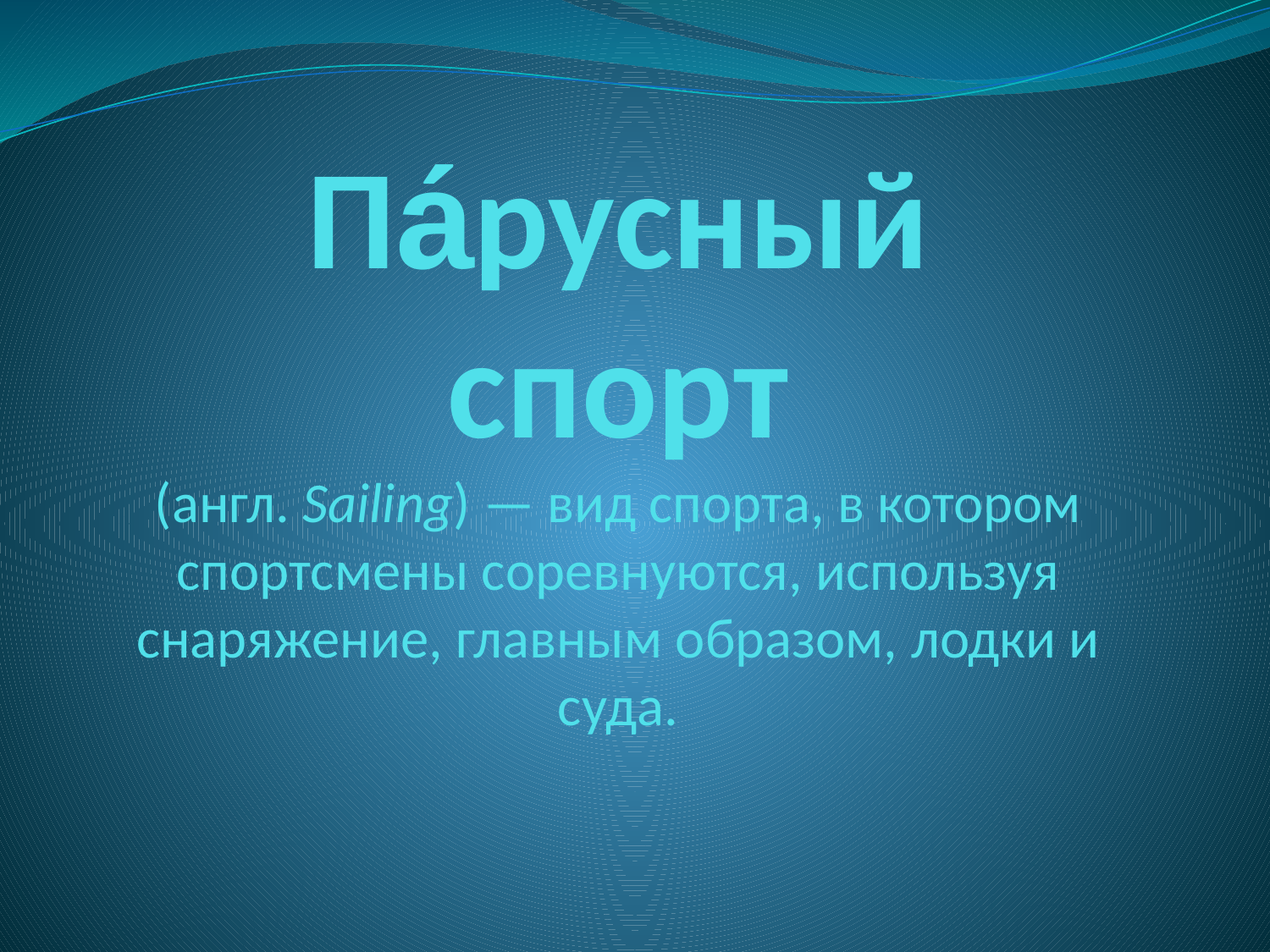

# Па́русный спорт  (англ. Sailing) — вид спорта, в котором спортсмены соревнуются, используя снаряжение, главным образом, лодки и суда.